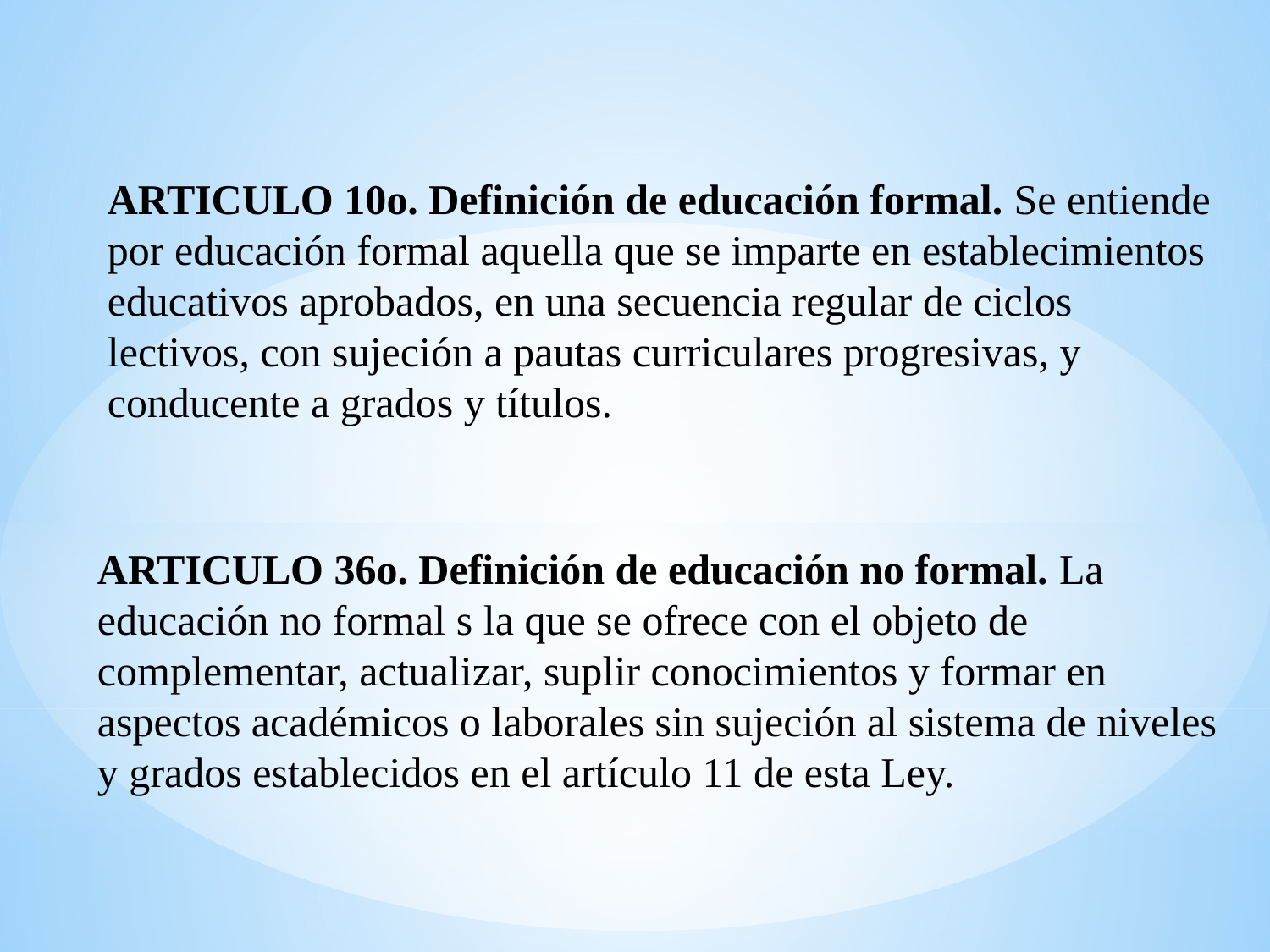

ARTICULO 10o. Definición de educación formal. Se entiende por educación formal aquella que se imparte en establecimientos educativos aprobados, en una secuencia regular de ciclos lectivos, con sujeción a pautas curriculares progresivas, y conducente a grados y títulos.
ARTICULO 36o. Definición de educación no formal. La educación no formal s la que se ofrece con el objeto de complementar, actualizar, suplir conocimientos y formar en aspectos académicos o laborales sin sujeción al sistema de niveles y grados establecidos en el artículo 11 de esta Ley.